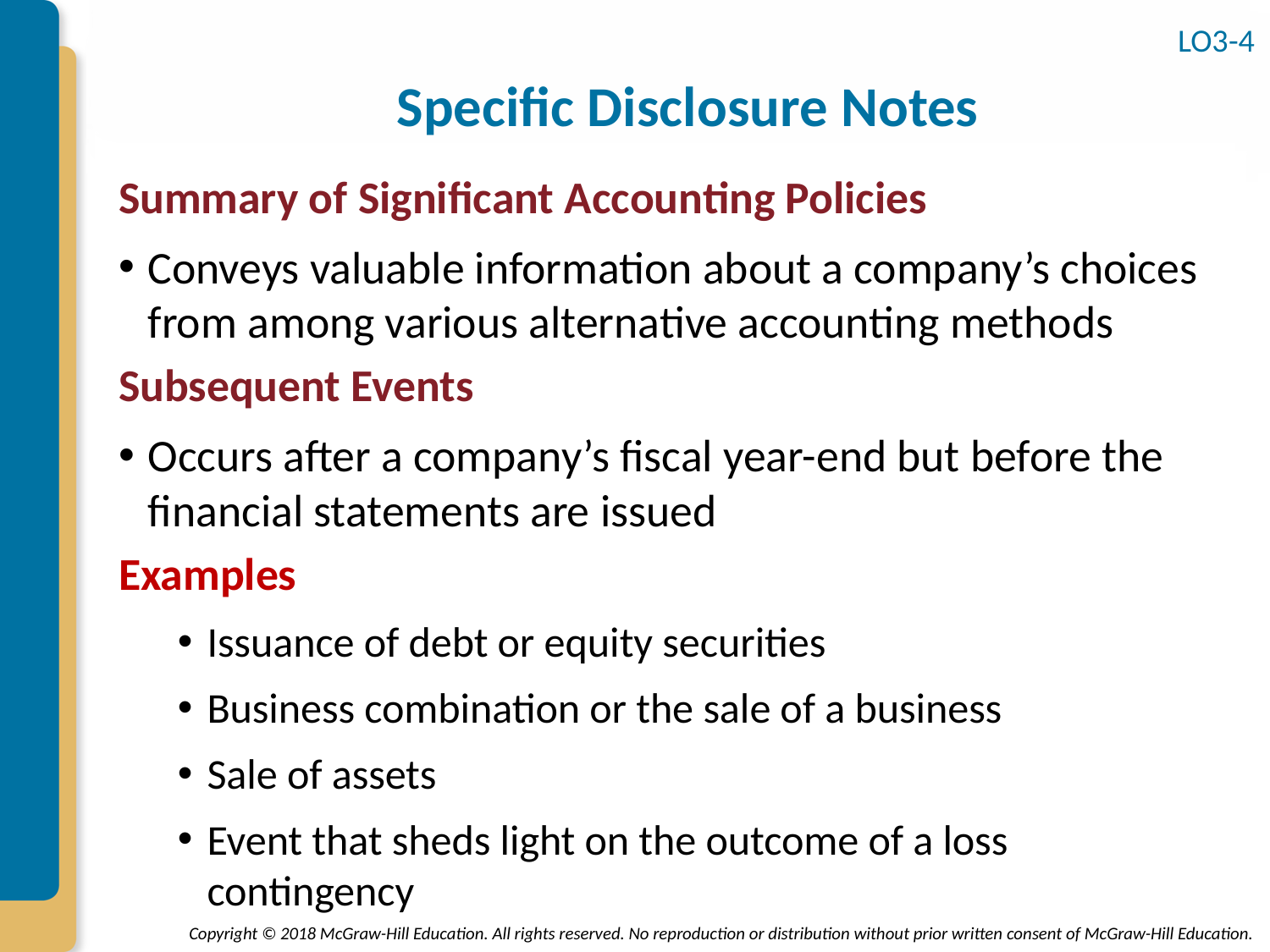

# Specific Disclosure Notes
LO3-4
Summary of Significant Accounting Policies
Conveys valuable information about a company’s choices from among various alternative accounting methods
Subsequent Events
Occurs after a company’s fiscal year-end but before the financial statements are issued
Examples
Issuance of debt or equity securities
Business combination or the sale of a business
Sale of assets
Event that sheds light on the outcome of a loss contingency